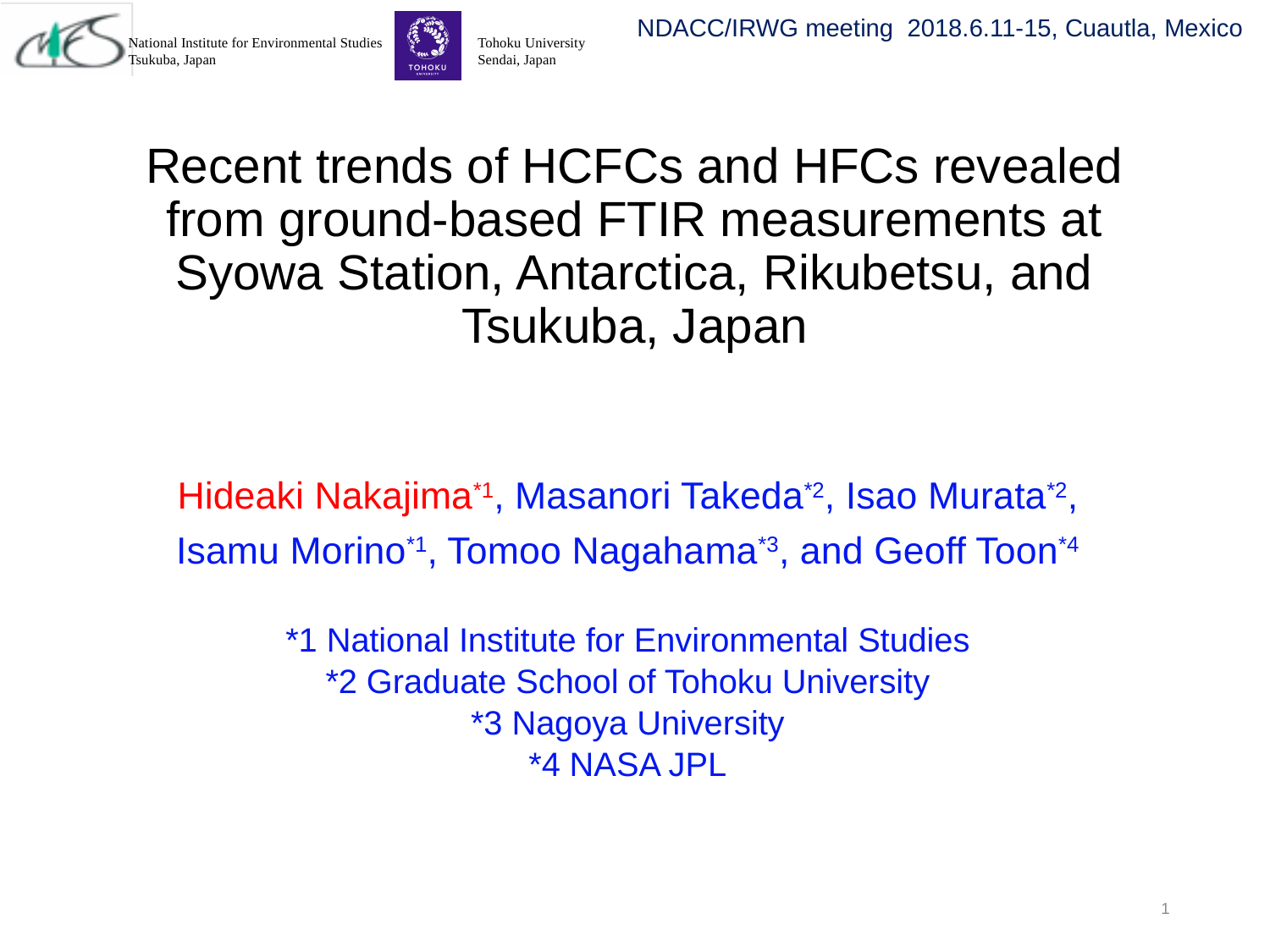

# Recent trends of HCFCs and HFCs revealed from ground-based FTIR measurements at Syowa Station, Antarctica, Rikubetsu, and Tsukuba, Japan
Hideaki Nakajima*1, Masanori Takeda*2, Isao Murata*2, Isamu Morino*1, Tomoo Nagahama*3, and Geoff Toon*4

*1 National Institute for Environmental Studies
*2 Graduate School of Tohoku University
*3 Nagoya University
*4 NASA JPL
1